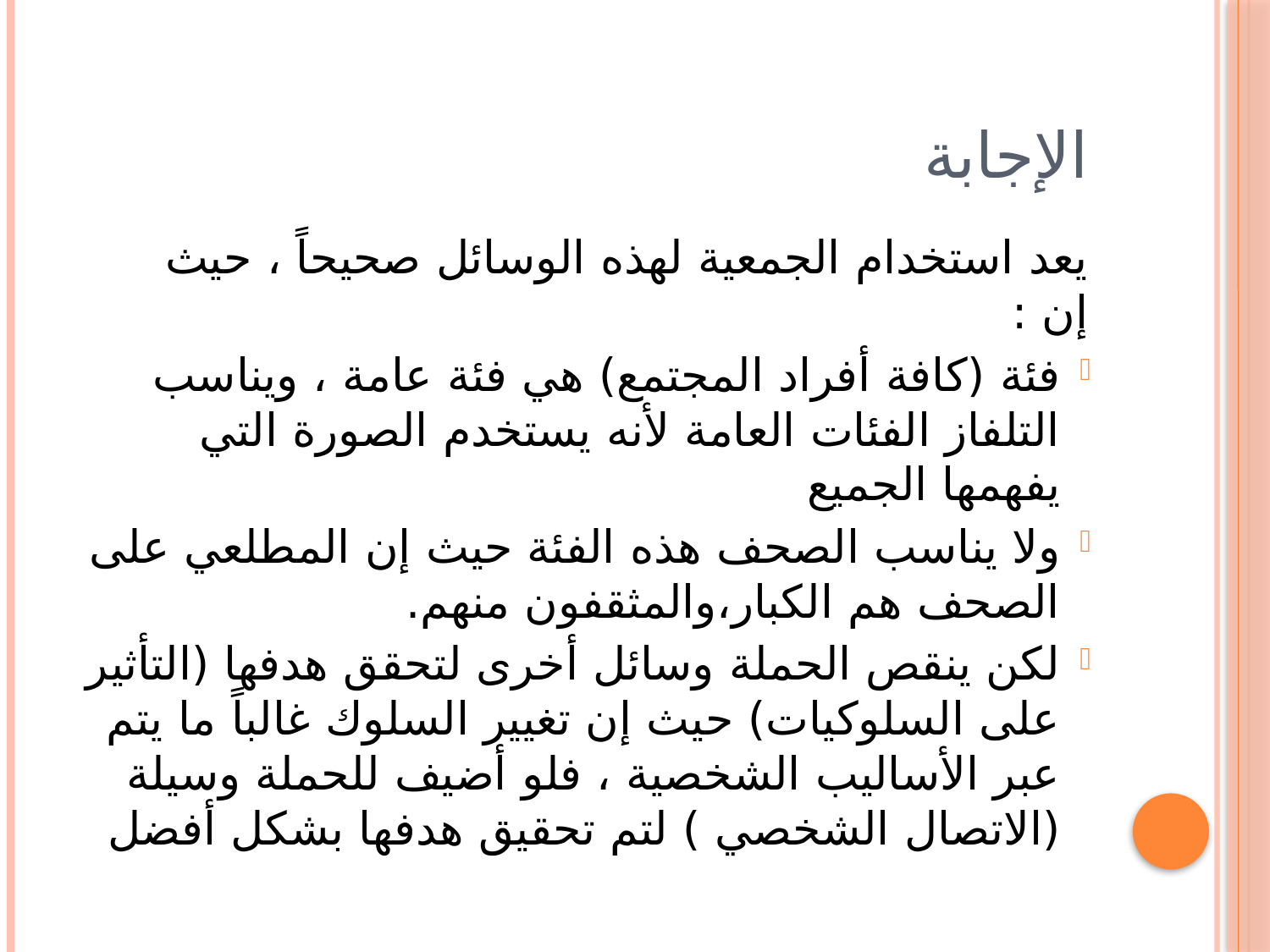

# الإجابة
يعد استخدام الجمعية لهذه الوسائل صحيحاً ، حيث إن :
فئة (كافة أفراد المجتمع) هي فئة عامة ، ويناسب التلفاز الفئات العامة لأنه يستخدم الصورة التي يفهمها الجميع
ولا يناسب الصحف هذه الفئة حيث إن المطلعي على الصحف هم الكبار،والمثقفون منهم.
لكن ينقص الحملة وسائل أخرى لتحقق هدفها (التأثير على السلوكيات) حيث إن تغيير السلوك غالباً ما يتم عبر الأساليب الشخصية ، فلو أضيف للحملة وسيلة (الاتصال الشخصي ) لتم تحقيق هدفها بشكل أفضل